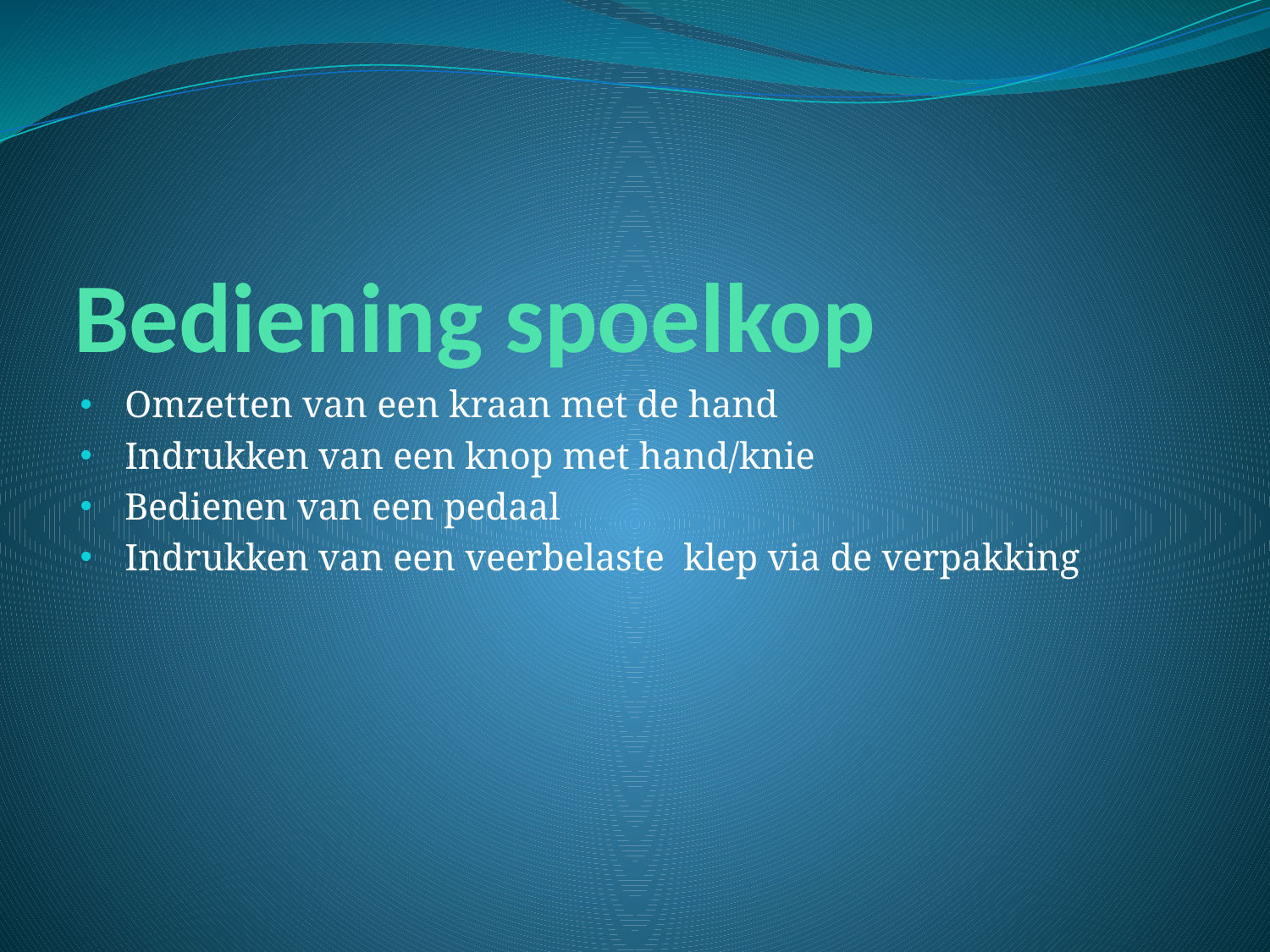

# Bediening spoelkop
Omzetten van een kraan met de hand
Indrukken van een knop met hand/knie
Bedienen van een pedaal
Indrukken van een veerbelaste  klep via de verpakking